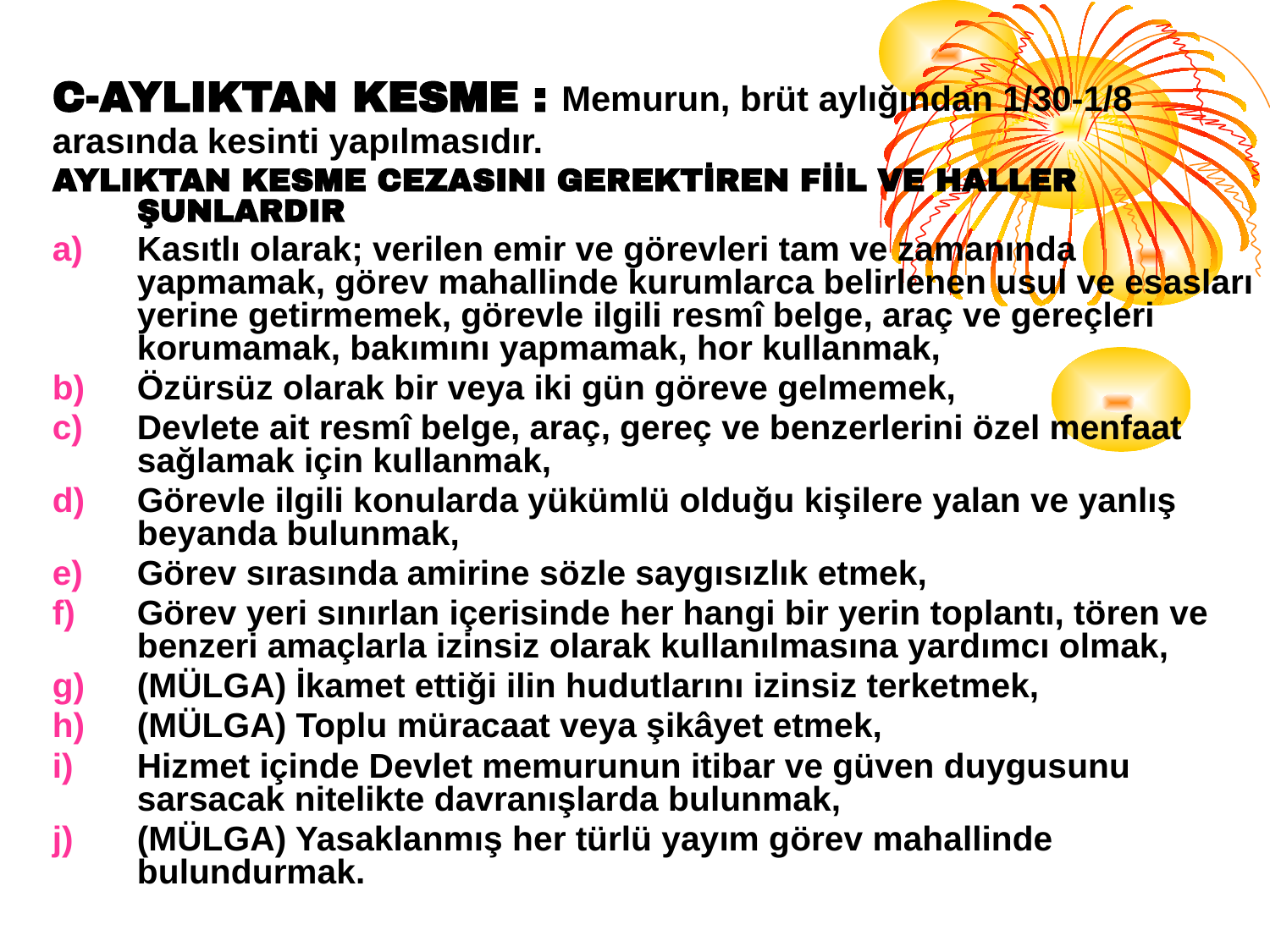

C-AYLIKTAN KESME : Memurun, brüt aylığından 1/30-1/8
arasında kesinti yapılmasıdır.
AYLIKTAN KESME CEZASINI GEREKTİREN FİİL VE HALLER ŞUNLARDIR
Kasıtlı olarak; verilen emir ve görevleri tam ve zamanında yapmamak, görev mahallinde kurumlarca belirlenen usul ve esasları yerine getirmemek, görevle ilgili resmî belge, araç ve gereçleri korumamak, bakımını yapmamak, hor kullanmak,
Özürsüz olarak bir veya iki gün göreve gelmemek,
Devlete ait resmî belge, araç, gereç ve benzerlerini özel menfaat sağlamak için kullanmak,
Görevle ilgili konularda yükümlü olduğu kişilere yalan ve yanlış beyanda bulunmak,
Görev sırasında amirine sözle saygısızlık etmek,
Görev yeri sınırlan içerisinde her hangi bir yerin toplantı, tören ve benzeri amaçlarla izinsiz olarak kullanılmasına yardımcı olmak,
(MÜLGA) İkamet ettiği ilin hudutlarını izinsiz terketmek,
(MÜLGA) Toplu müracaat veya şikâyet etmek,
Hizmet içinde Devlet memurunun itibar ve güven duygusunu sarsacak nitelikte davranışlarda bulunmak,
(MÜLGA) Yasaklanmış her türlü yayım görev mahallinde bulundurmak.
|  |
| --- |